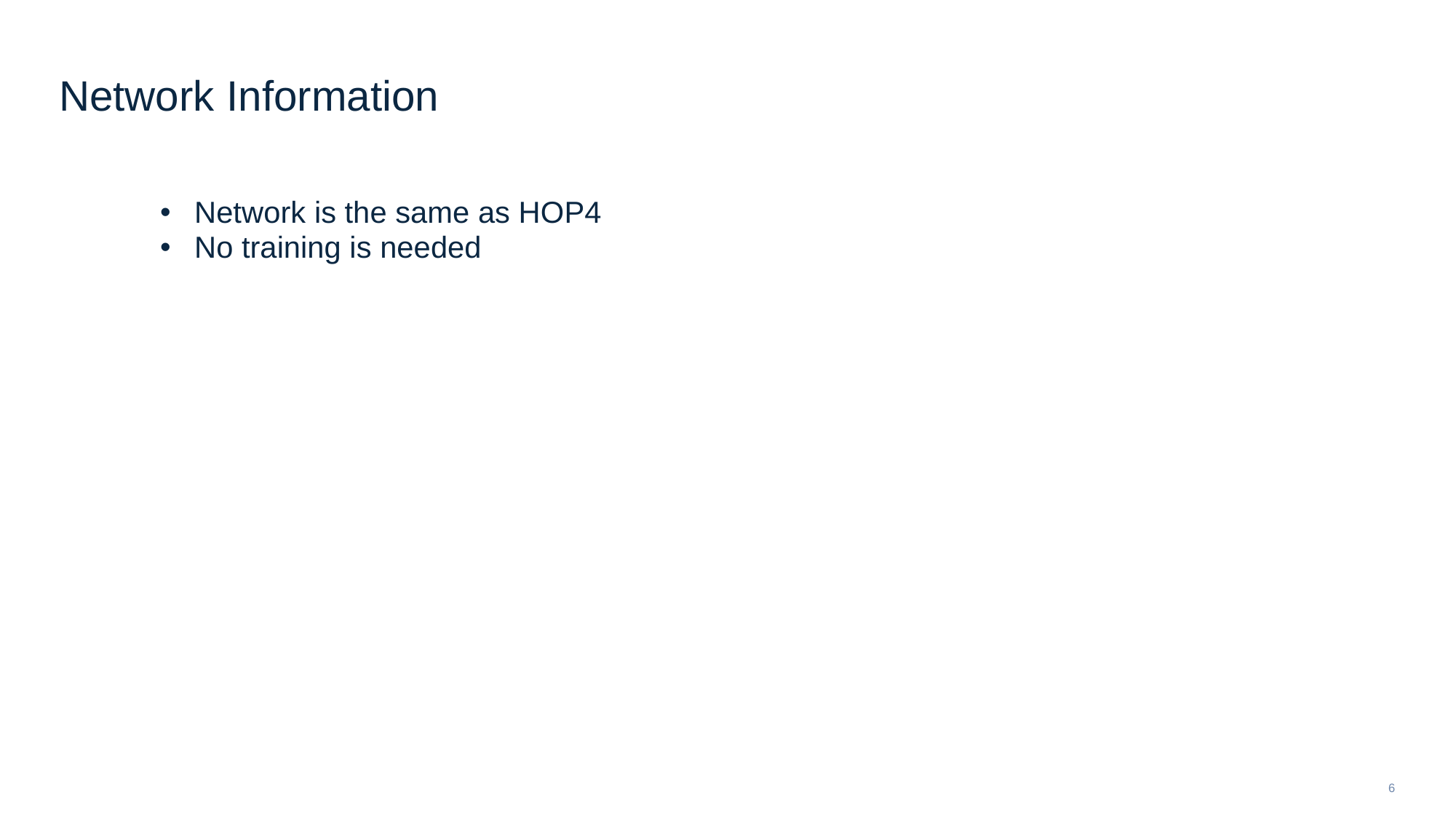

# Network Information
Network is the same as HOP4
No training is needed